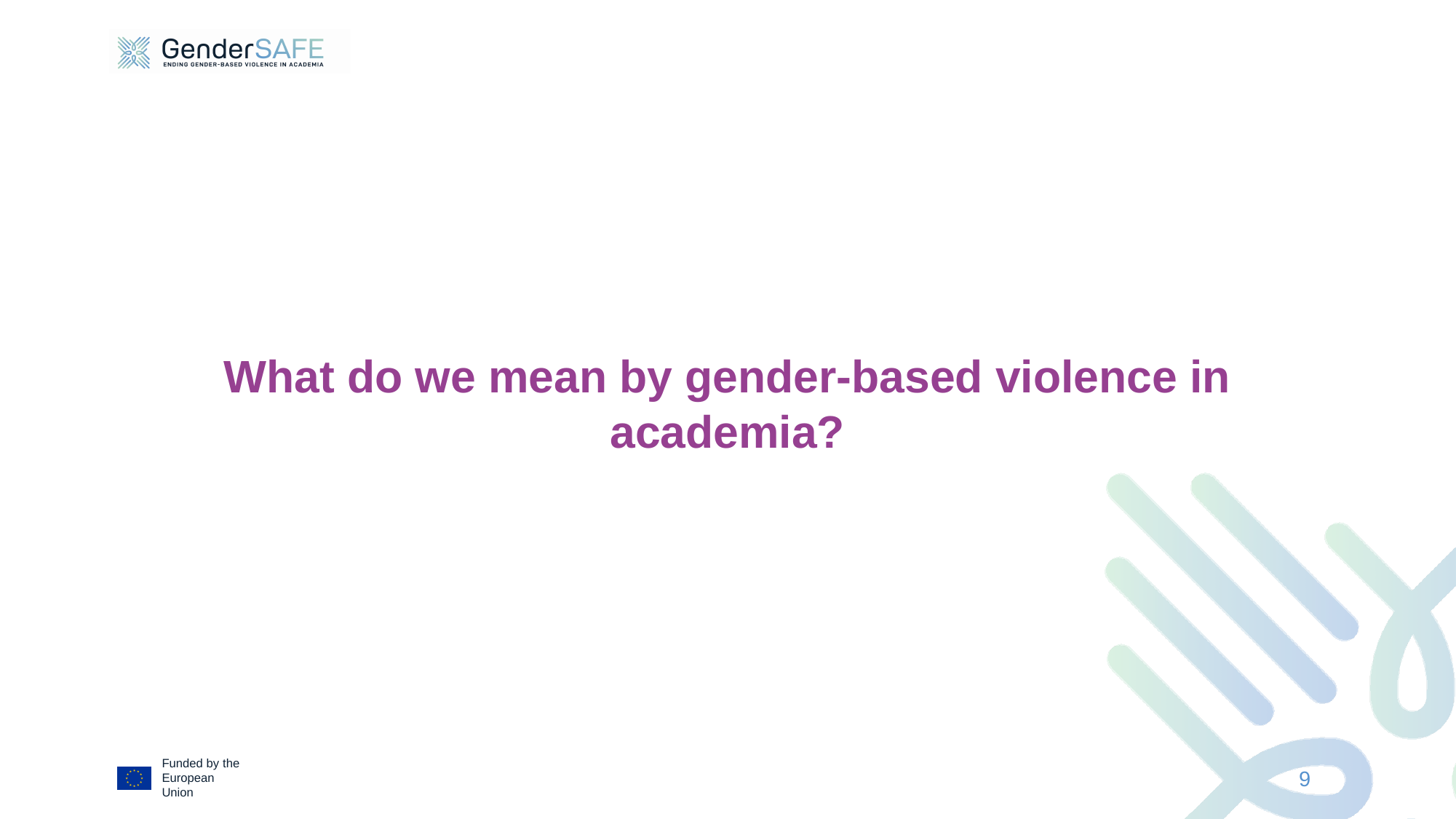

What do we mean by gender-based violence in academia?
9